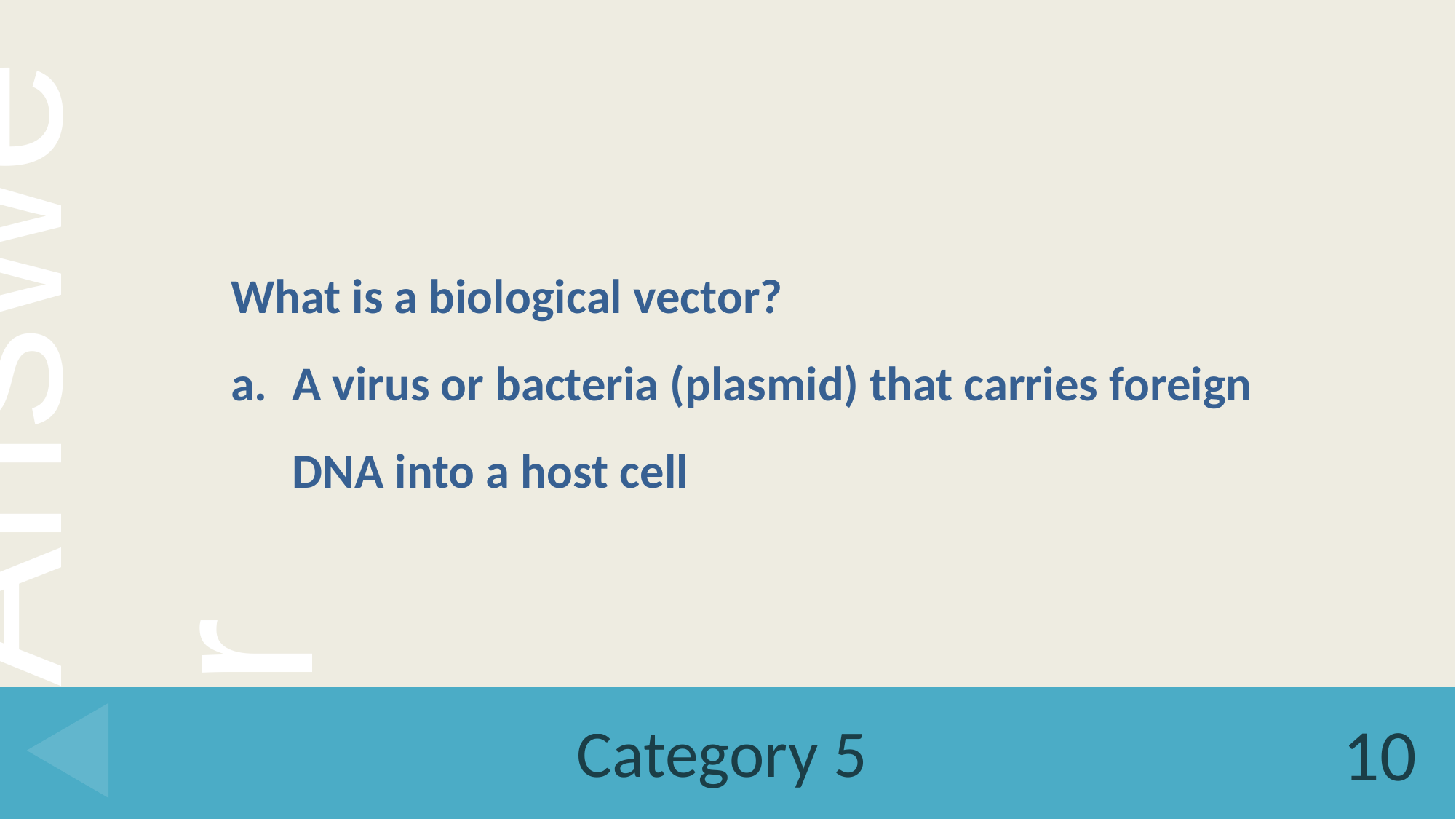

What is a biological vector?
A virus or bacteria (plasmid) that carries foreign DNA into a host cell
# Category 5
10